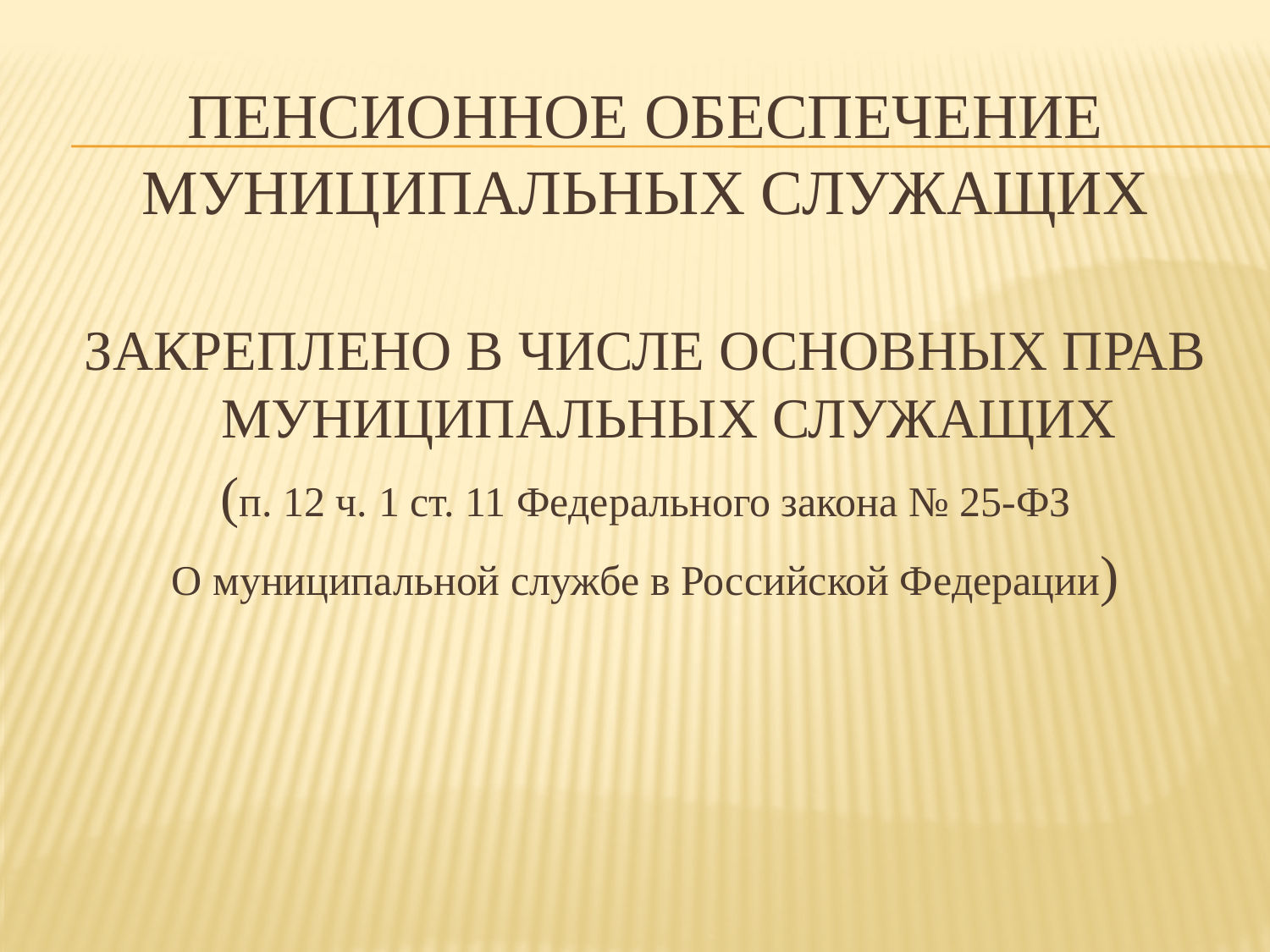

# Пенсионное обеспечение муниципальных служащих
ЗАКРЕПЛЕНО В ЧИСЛЕ ОСНОВНЫХ ПРАВ МУНИЦИПАЛЬНЫХ СЛУЖАЩИХ
(п. 12 ч. 1 ст. 11 Федерального закона № 25-ФЗ
О муниципальной службе в Российской Федерации)